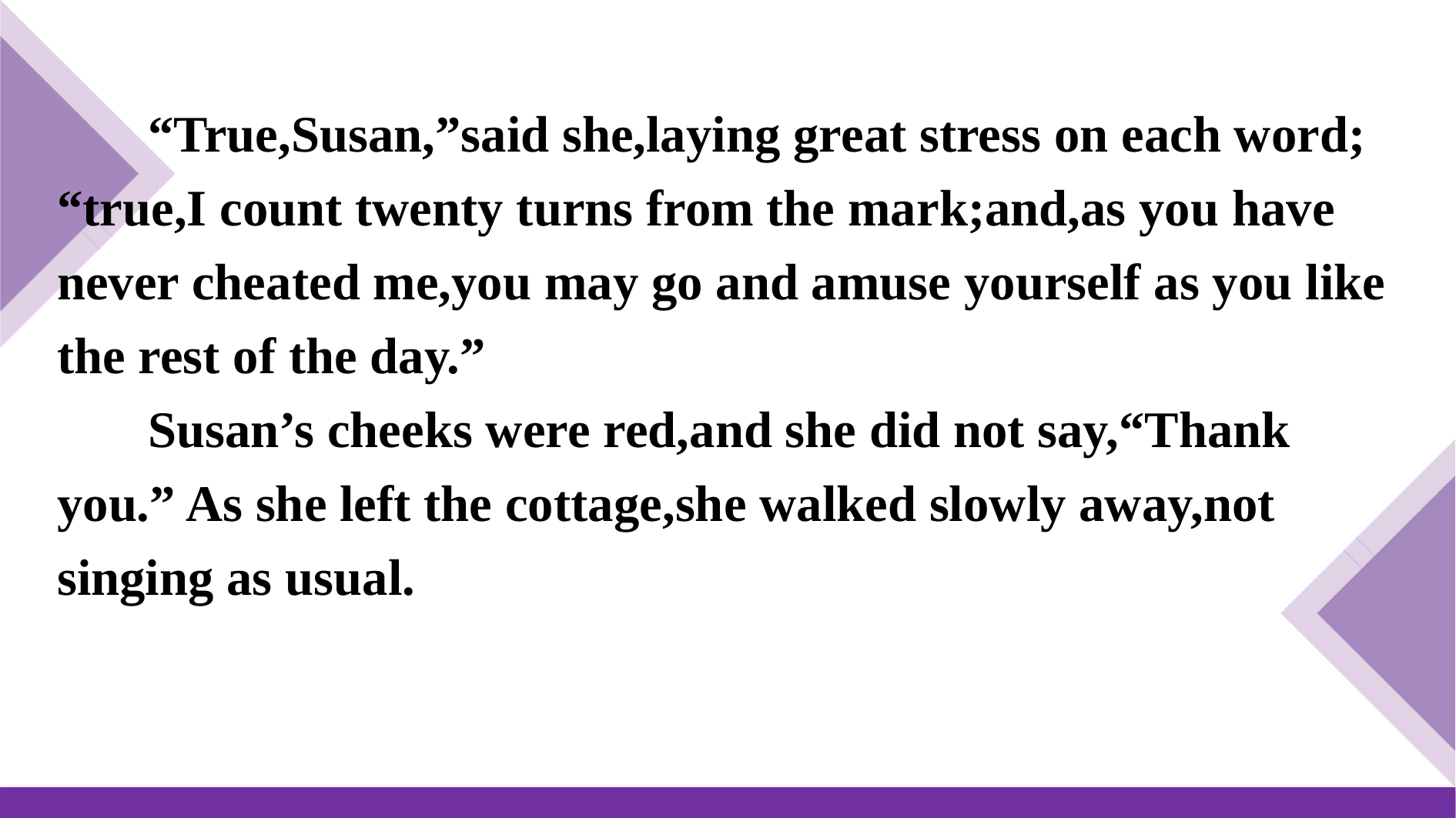

“True,Susan,”said she,laying great stress on each word; “true,I count twenty turns from the mark;and,as you have never cheated me,you may go and amuse yourself as you like the rest of the day.”
Susan’s cheeks were red,and she did not say,“Thank you.” As she left the cottage,she walked slowly away,not singing as usual.